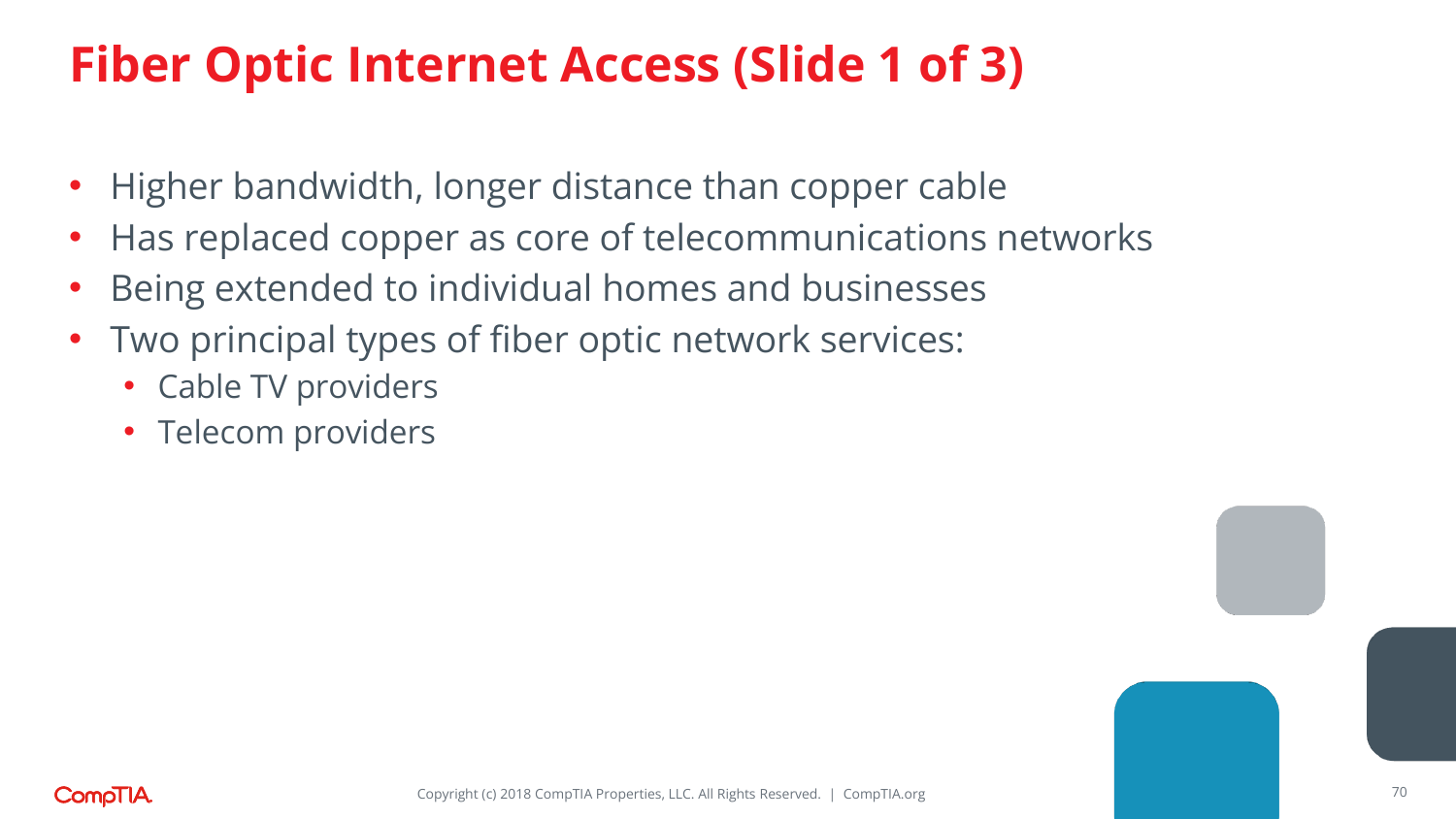

# Fiber Optic Internet Access (Slide 1 of 3)
Higher bandwidth, longer distance than copper cable
Has replaced copper as core of telecommunications networks
Being extended to individual homes and businesses
Two principal types of fiber optic network services:
Cable TV providers
Telecom providers

70